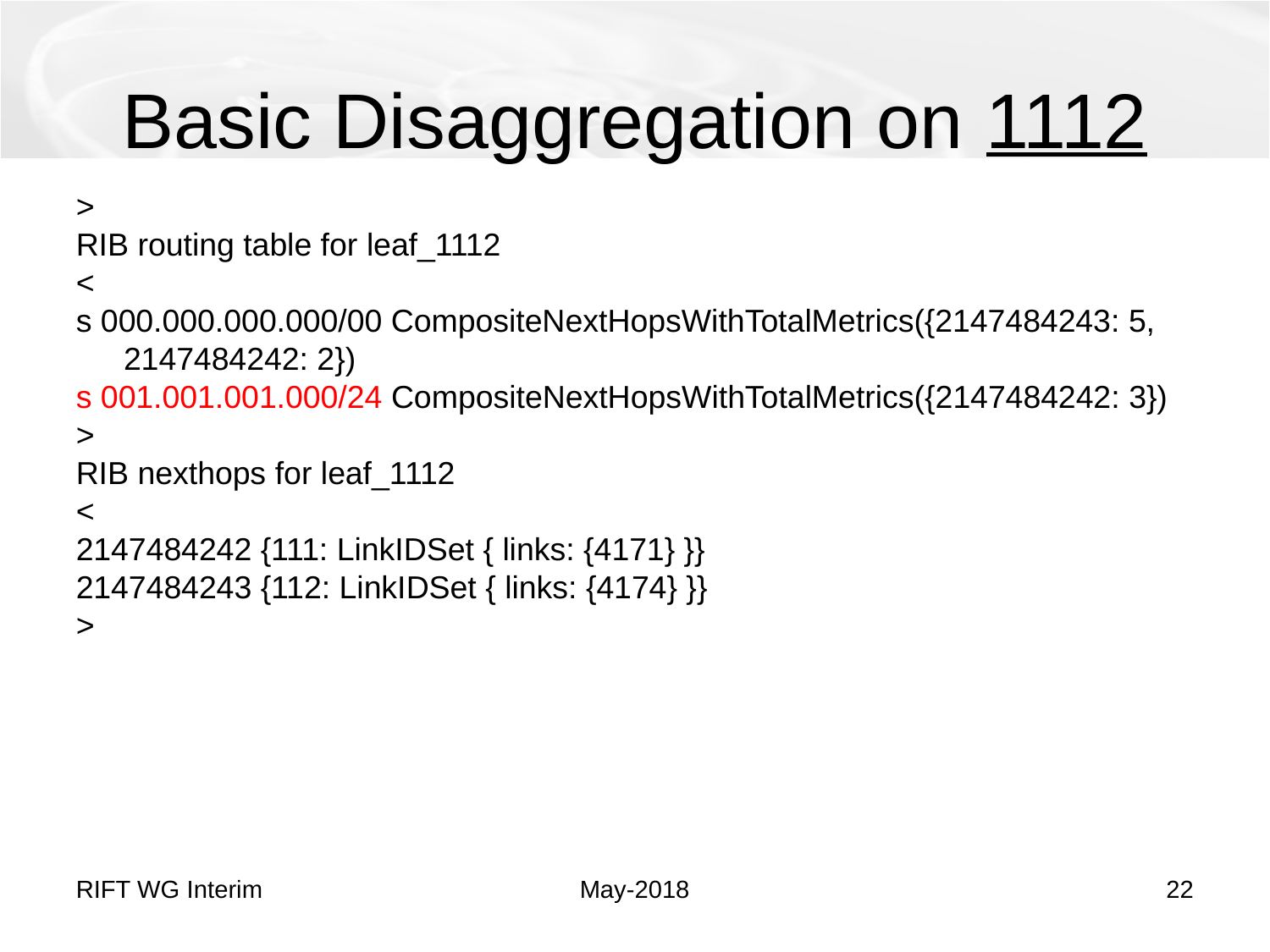

# Basic Disaggregation on 1112
>
RIB routing table for leaf_1112
<
s 000.000.000.000/00 CompositeNextHopsWithTotalMetrics({2147484243: 5, 2147484242: 2})
s 001.001.001.000/24 CompositeNextHopsWithTotalMetrics({2147484242: 3})
>
RIB nexthops for leaf_1112
<
2147484242 {111: LinkIDSet { links: {4171} }}
2147484243 {112: LinkIDSet { links: {4174} }}
>
RIFT WG Interim
May-2018
22